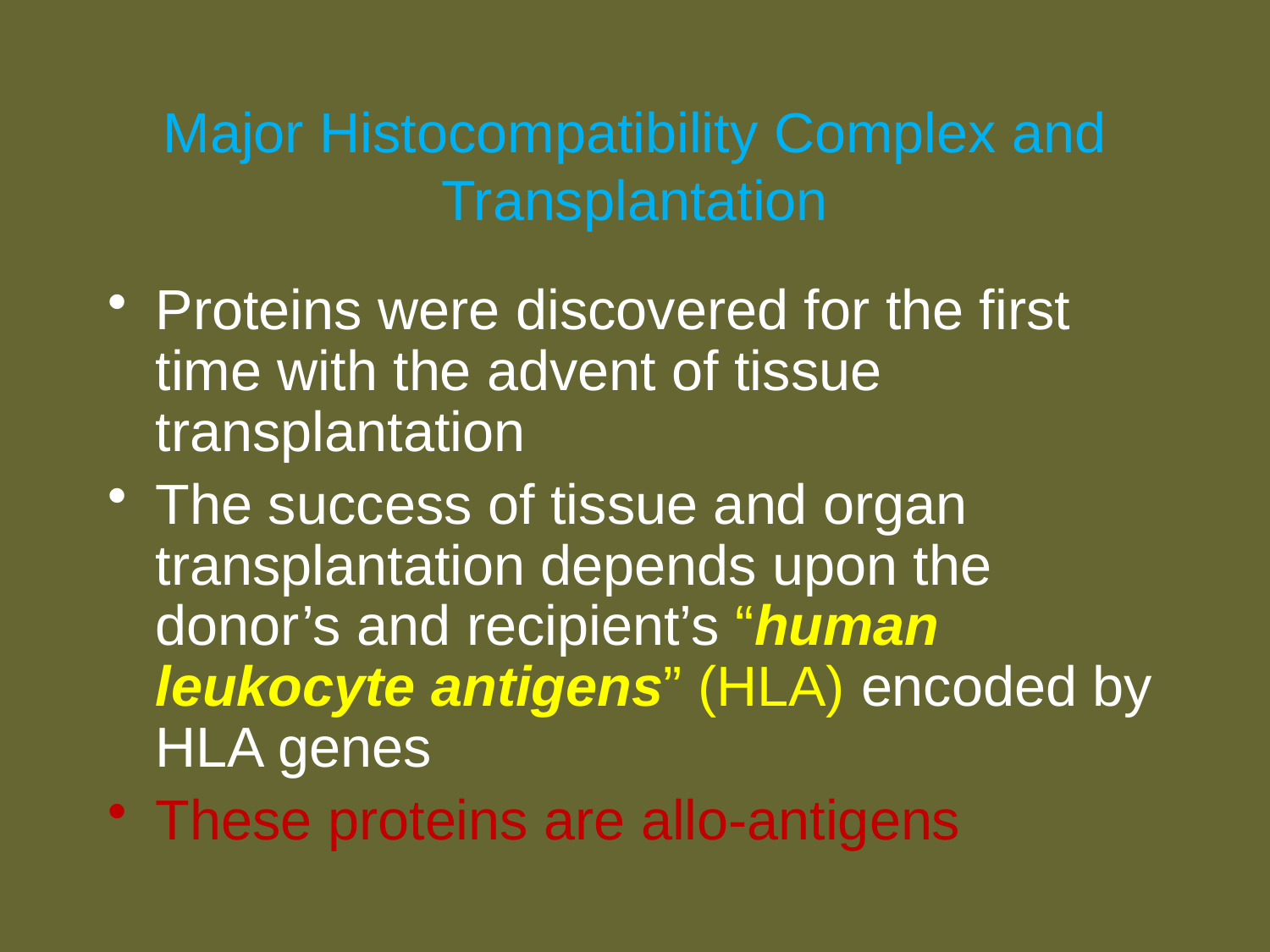

# Major Histocompatibility Complex and Transplantation
Proteins were discovered for the first time with the advent of tissue transplantation
The success of tissue and organ transplantation depends upon the donor’s and recipient’s “human leukocyte antigens” (HLA) encoded by HLA genes
These proteins are allo-antigens